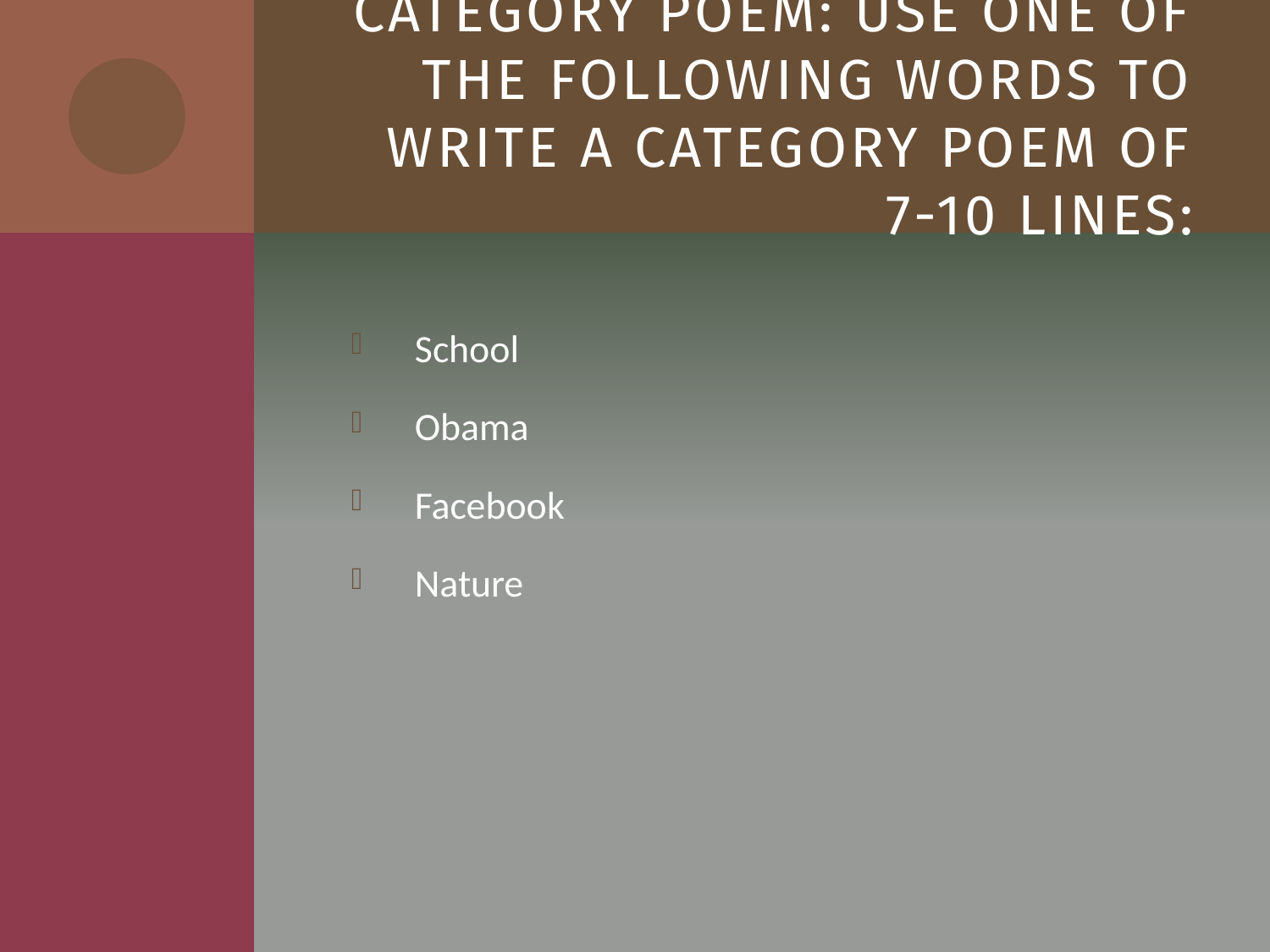

# Category Poem: Use one of the following words to write a category poem of 7-10 lines:
School
Obama
Facebook
Nature